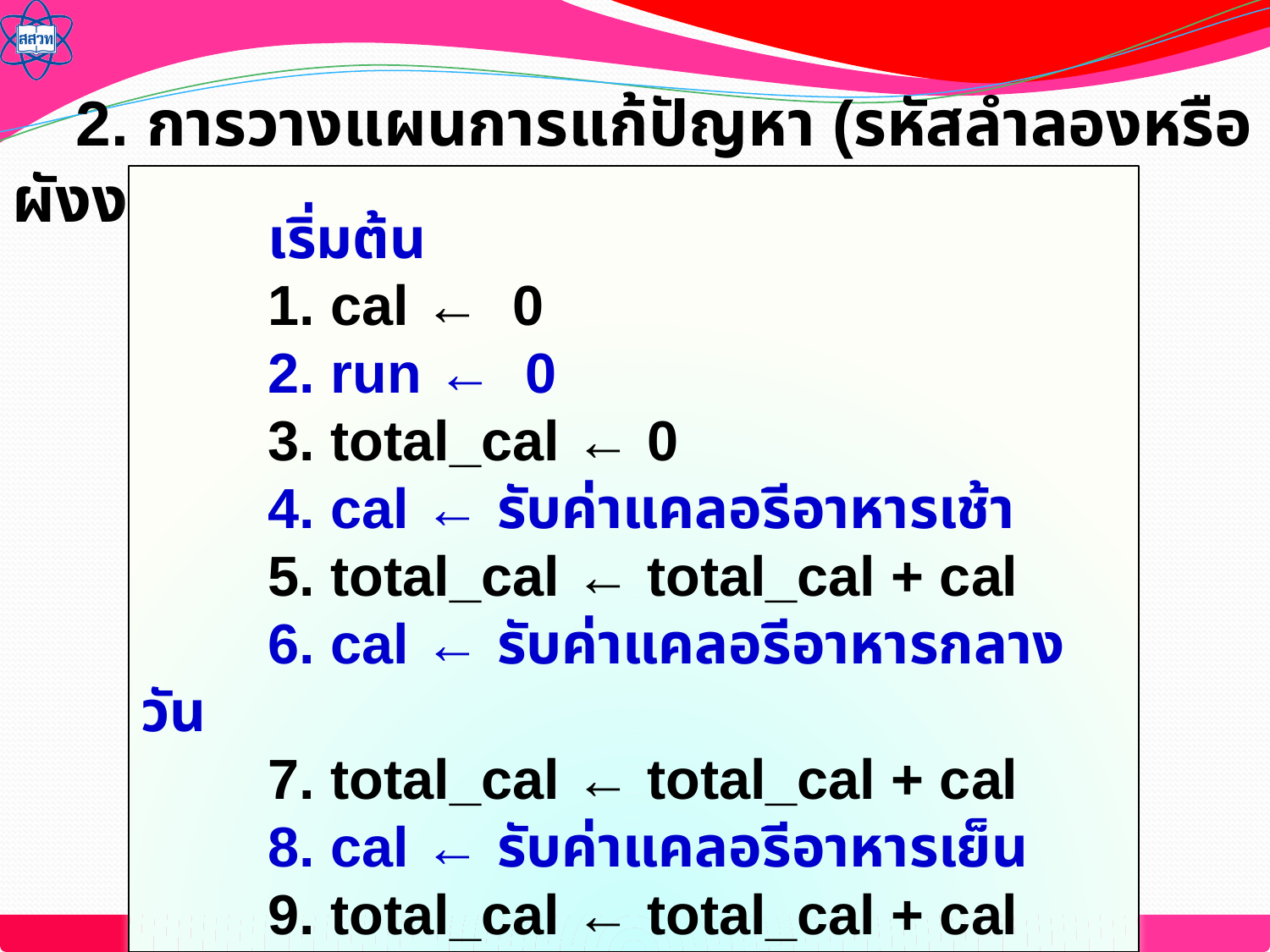

2. การวางแผนการแก้ปัญหา (รหัสลำลองหรือผังงาน)

	เริ่มต้น
	1. cal ←  0
	2. run ←  0
	3. total_cal ← 0
	4. cal ← รับค่าแคลอรีอาหารเช้า
	5. total_cal ← total_cal + cal
	6. cal ← รับค่าแคลอรีอาหารกลางวัน
	7. total_cal ← total_cal + cal
	8. cal ← รับค่าแคลอรีอาหารเย็น
	9. total_cal ← total_cal + cal